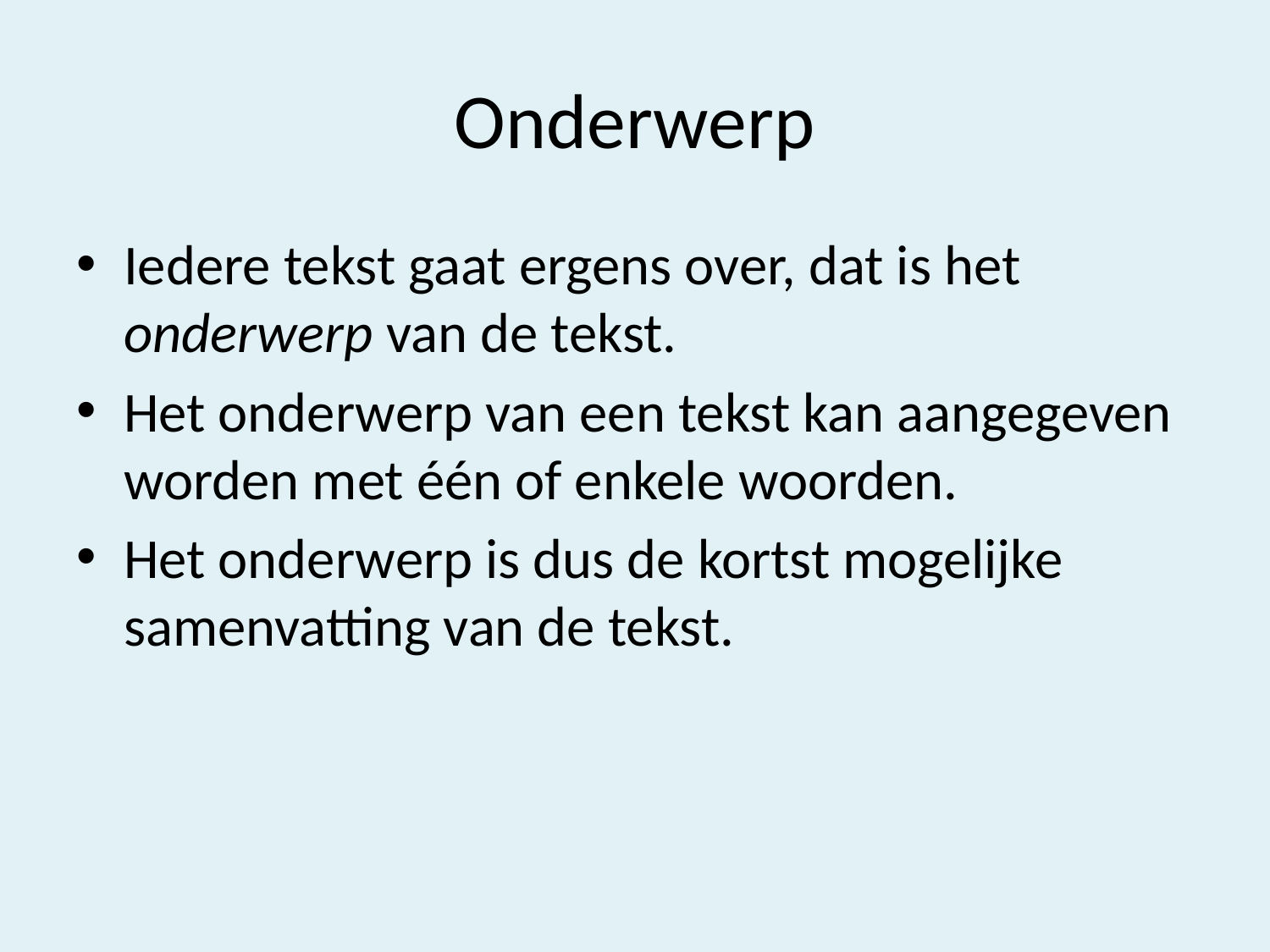

# Onderwerp
Iedere tekst gaat ergens over, dat is het onderwerp van de tekst.
Het onderwerp van een tekst kan aangegeven worden met één of enkele woorden.
Het onderwerp is dus de kortst mogelijke samenvatting van de tekst.